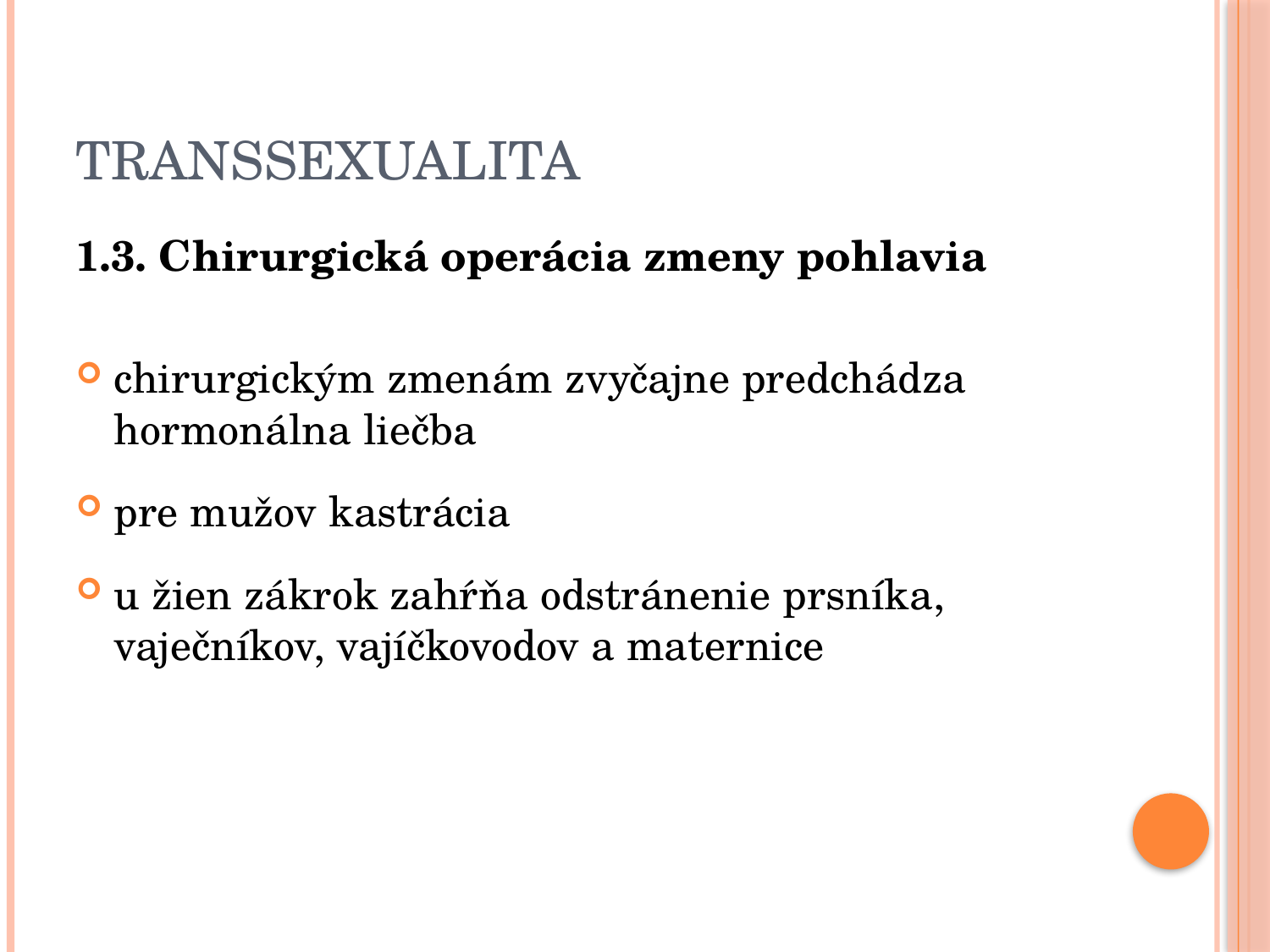

# Transsexualita
1.3. Chirurgická operácia zmeny pohlavia

chirurgickým zmenám zvyčajne predchádza hormonálna liečba
pre mužov kastrácia
u žien zákrok zahŕňa odstránenie prsníka, vaječníkov, vajíčkovodov a maternice